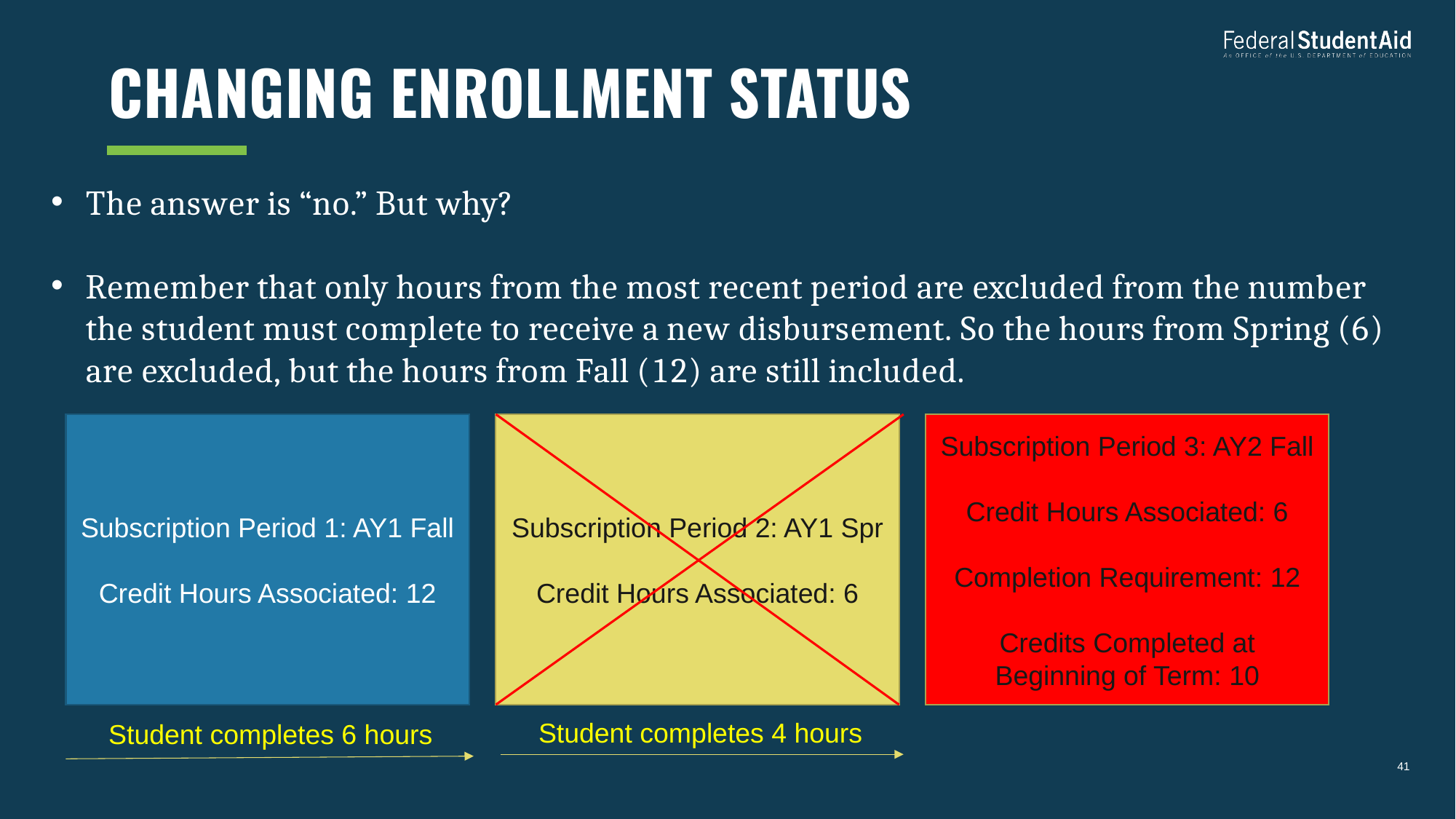

# Changing enrollment status
The answer is “no.” But why?

Remember that only hours from the most recent period are excluded from the number the student must complete to receive a new disbursement. So the hours from Spring (6) are excluded, but the hours from Fall (12) are still included.
Subscription Period 1: AY1 Fall

Credit Hours Associated: 12
Subscription Period 2: AY1 Spr

Credit Hours Associated: 6
Subscription Period 3: AY2 Fall

Credit Hours Associated: 6

Completion Requirement: 12

Credits Completed at Beginning of Term: 10
Student completes 4 hours
Student completes 6 hours
41